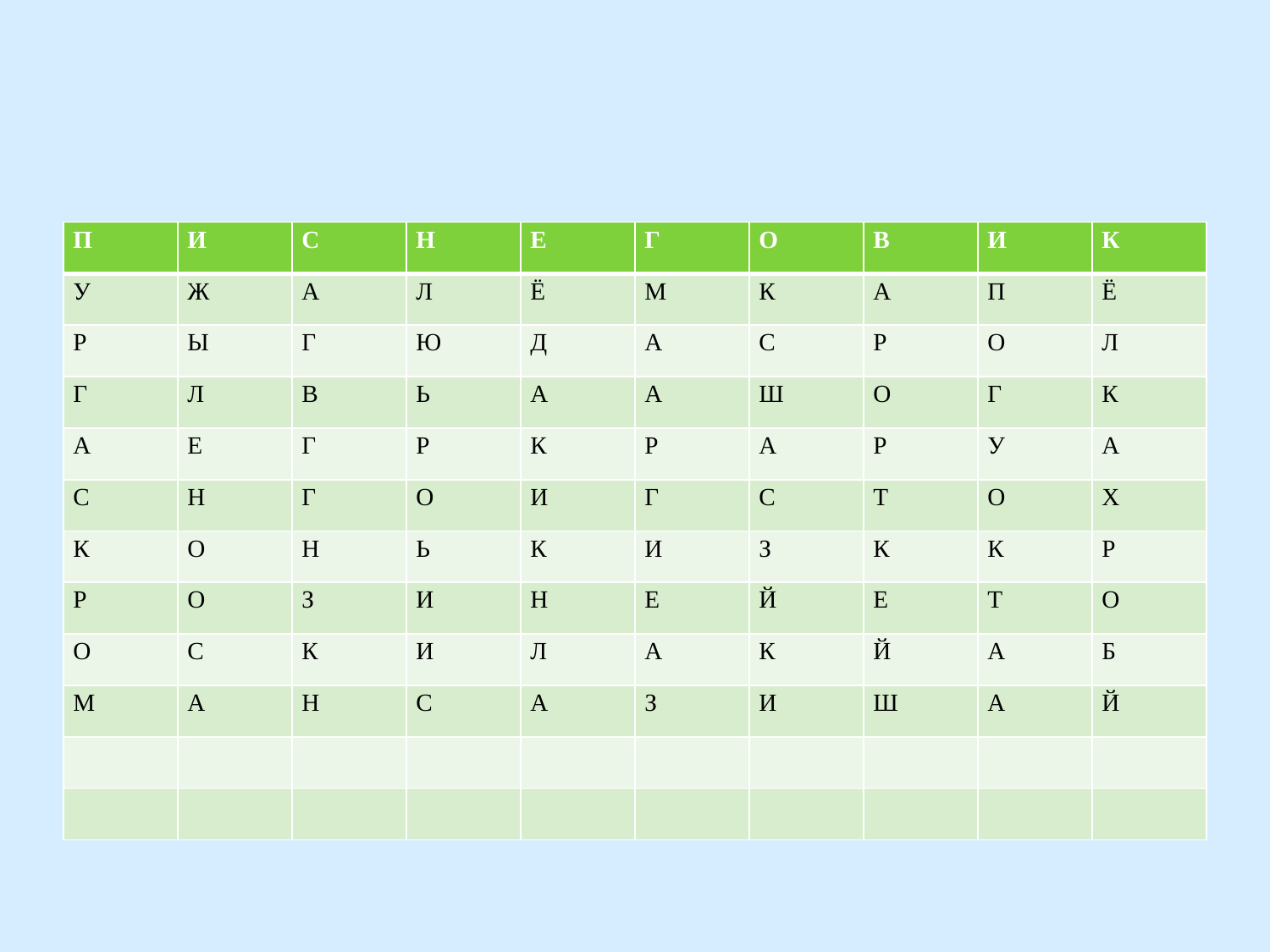

#
| П | И | С | Н | Е | Г | О | В | И | К |
| --- | --- | --- | --- | --- | --- | --- | --- | --- | --- |
| У | Ж | А | Л | Ё | М | К | А | П | Ё |
| Р | Ы | Г | Ю | Д | А | С | Р | О | Л |
| Г | Л | В | Ь | А | А | Ш | О | Г | К |
| А | Е | Г | Р | К | Р | А | Р | У | А |
| С | Н | Г | О | И | Г | С | Т | О | Х |
| К | О | Н | Ь | К | И | З | К | К | Р |
| Р | О | З | И | Н | Е | Й | Е | Т | О |
| О | С | К | И | Л | А | К | Й | А | Б |
| М | А | Н | С | А | З | И | Ш | А | Й |
|  |  |  |  |  |  |  |  |  |  |
|  |  |  |  |  |  |  |  |  |  |